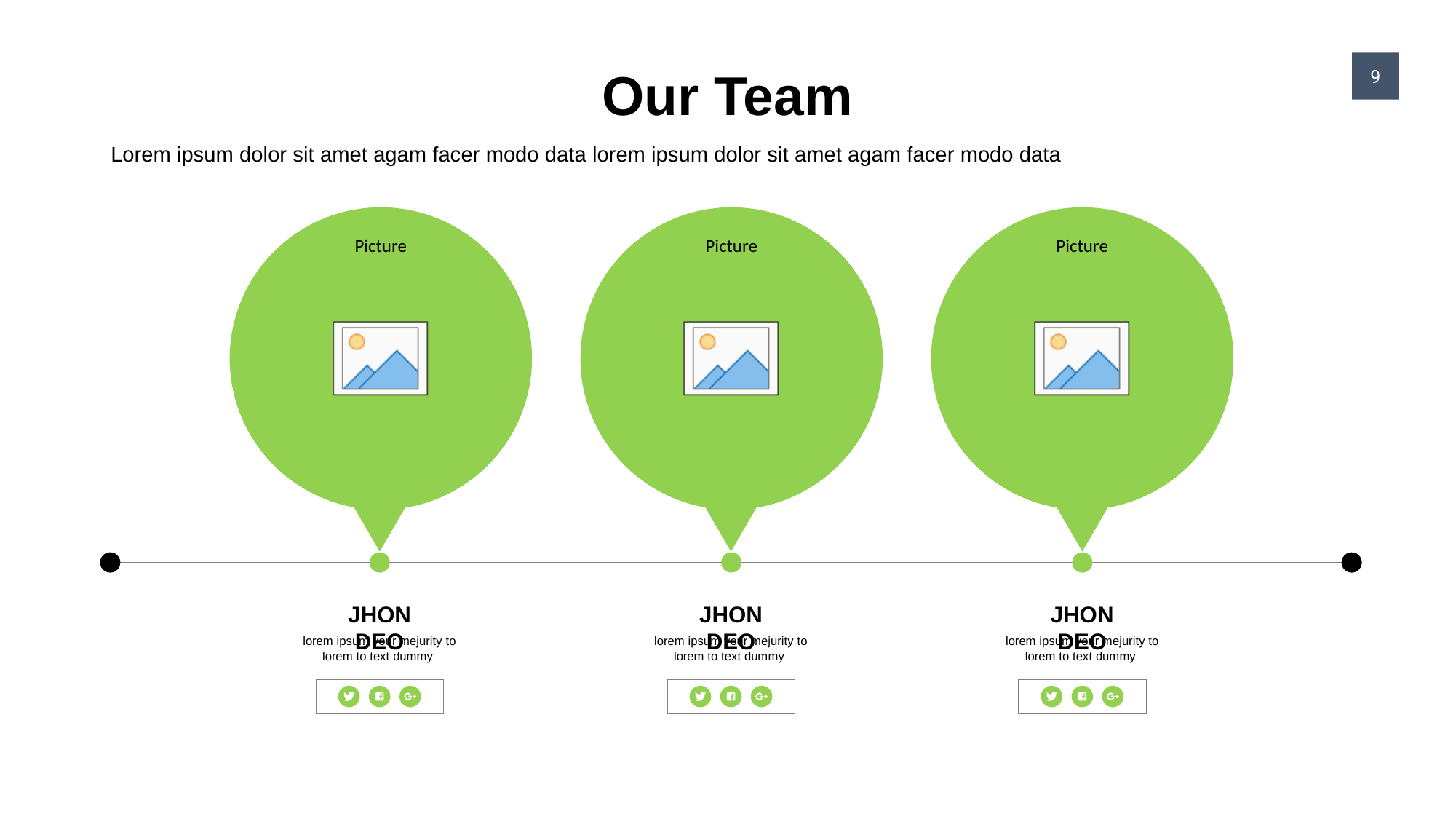

Our Team
9
Lorem ipsum dolor sit amet agam facer modo data lorem ipsum dolor sit amet agam facer modo data

JHON DEO
lorem ipsum your mejurity to lorem to text dummy

JHON DEO
lorem ipsum your mejurity to lorem to text dummy

JHON DEO
lorem ipsum your mejurity to lorem to text dummy